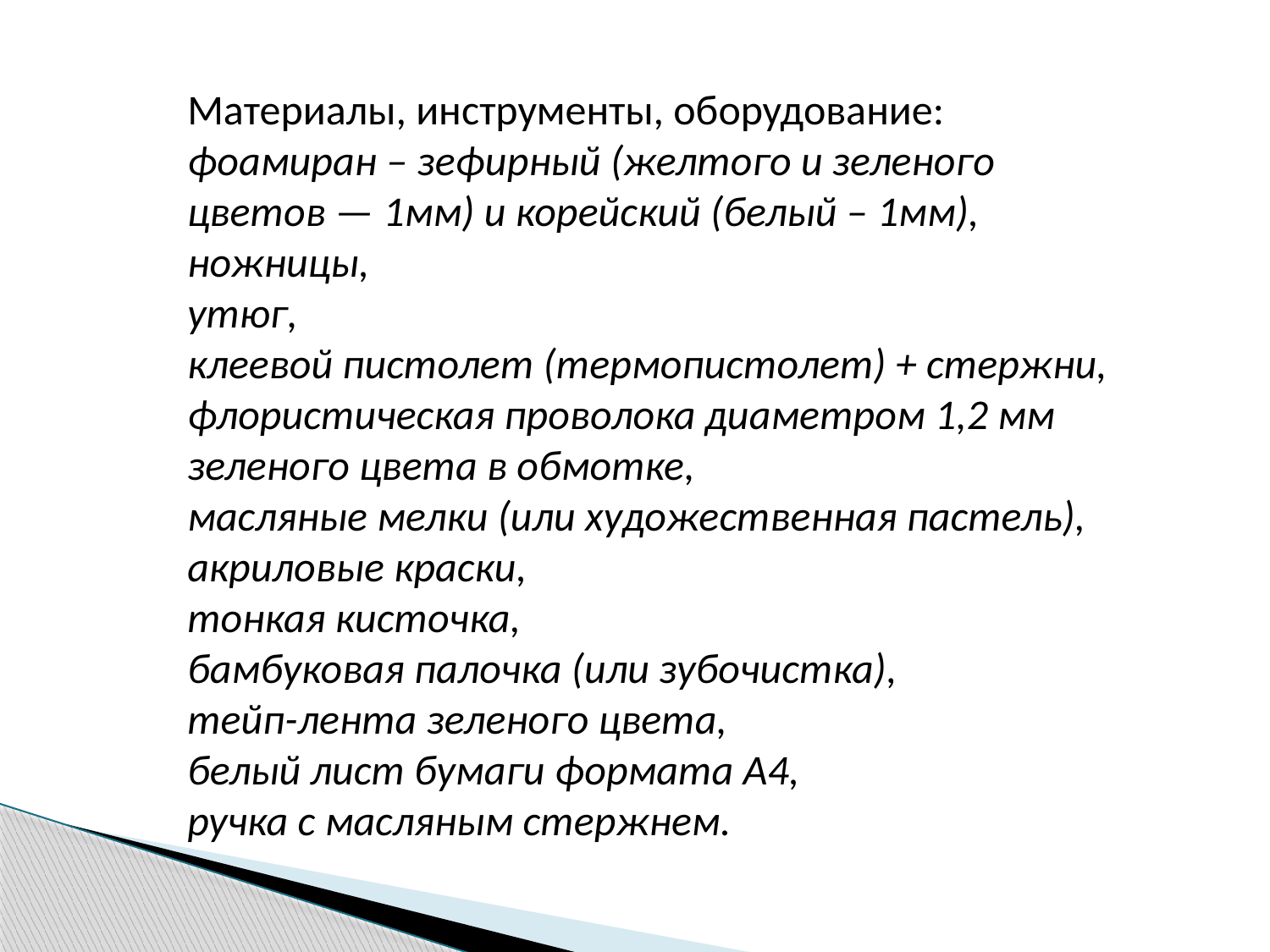

Материалы, инструменты, оборудование:
фоамиран – зефирный (желтого и зеленого цветов — 1мм) и корейский (белый – 1мм),
ножницы,
утюг,
клеевой пистолет (термопистолет) + стержни,
флористическая проволока диаметром 1,2 мм зеленого цвета в обмотке,
масляные мелки (или художественная пастель),
акриловые краски,
тонкая кисточка,
бамбуковая палочка (или зубочистка),
тейп-лента зеленого цвета,
белый лист бумаги формата А4,
ручка с масляным стержнем.